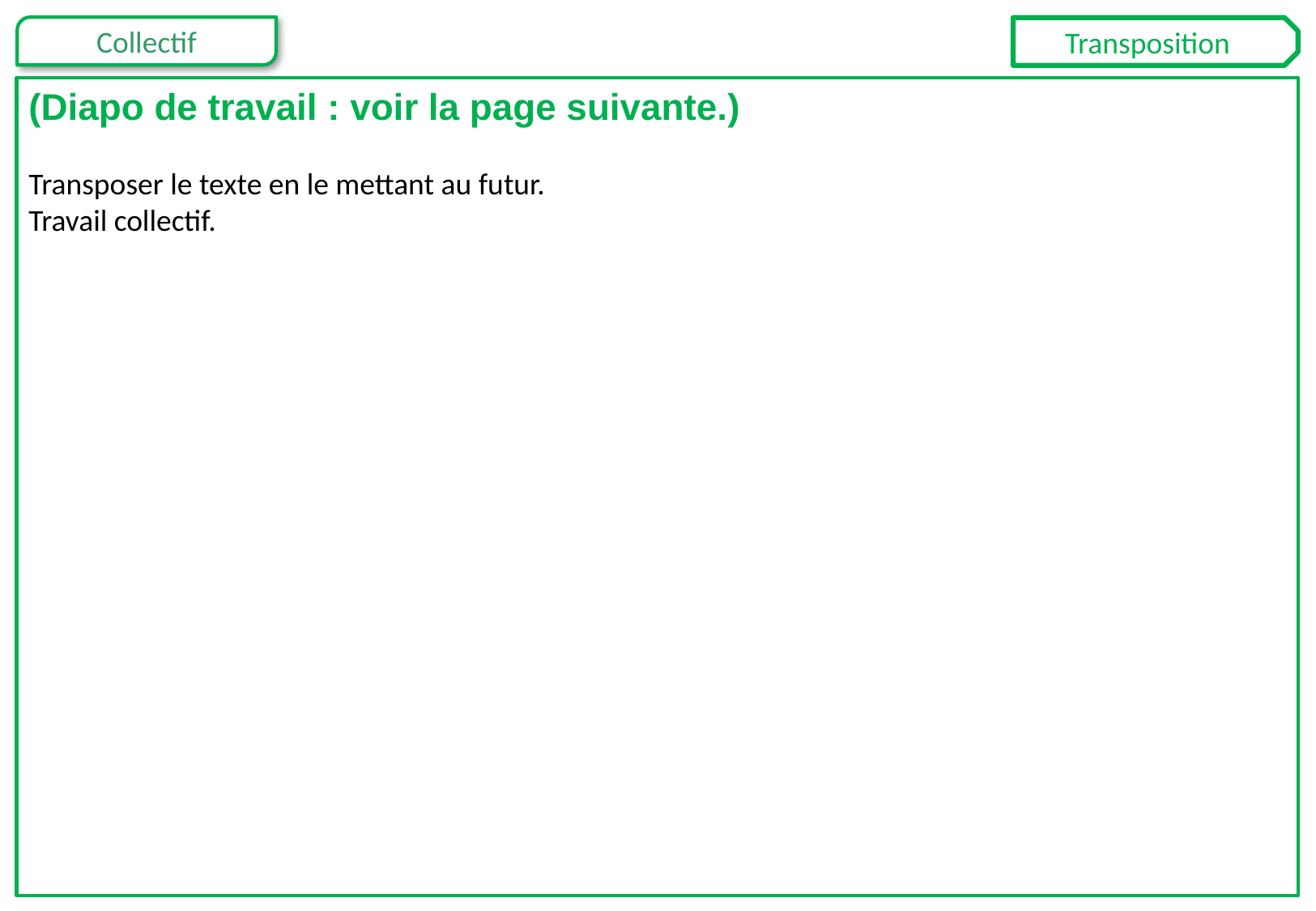

Transposition
(Diapo de travail : voir la page suivante.)

Transposer le texte en le mettant au futur.
Travail collectif.